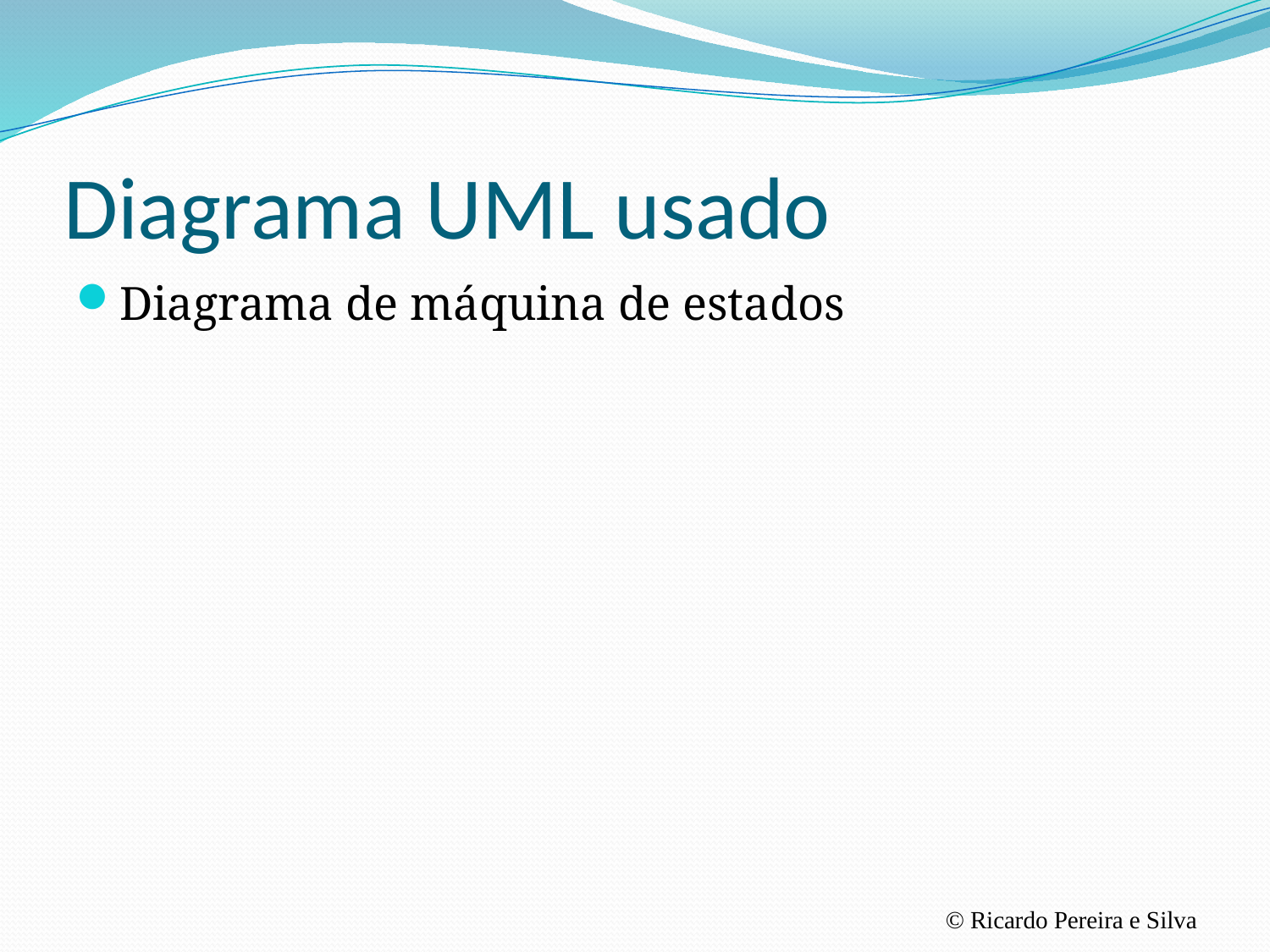

# Diagrama UML usado
Diagrama de máquina de estados
© Ricardo Pereira e Silva